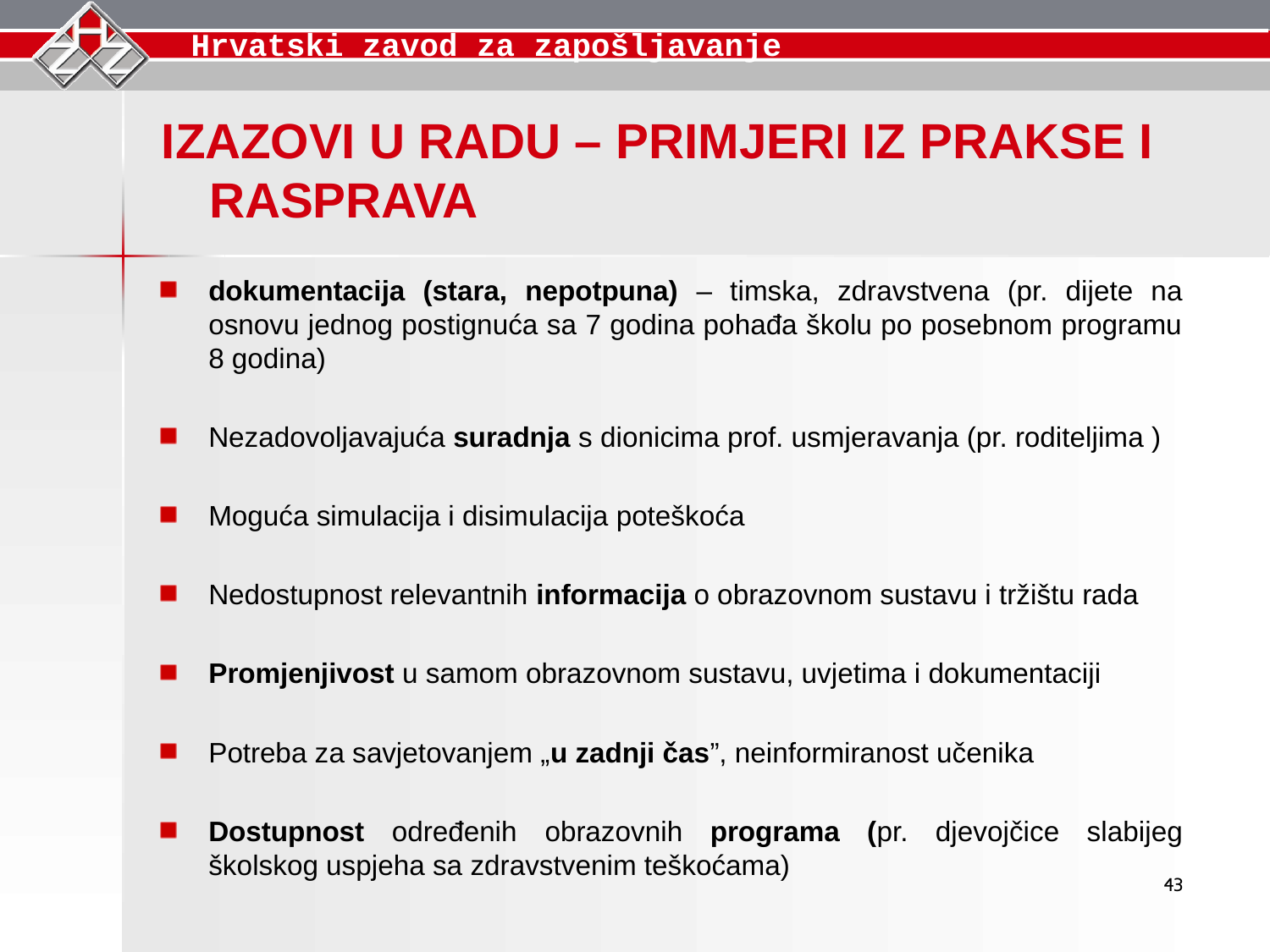

IZAZOVI U RADU – PRIMJERI IZ PRAKSE I RASPRAVA
dokumentacija (stara, nepotpuna) – timska, zdravstvena (pr. dijete na osnovu jednog postignuća sa 7 godina pohađa školu po posebnom programu 8 godina)

Nezadovoljavajuća suradnja s dionicima prof. usmjeravanja (pr. roditeljima )

Moguća simulacija i disimulacija poteškoća

Nedostupnost relevantnih informacija o obrazovnom sustavu i tržištu rada

Promjenjivost u samom obrazovnom sustavu, uvjetima i dokumentaciji

Potreba za savjetovanjem „u zadnji čas”, neinformiranost učenika

Dostupnost određenih obrazovnih programa (pr. djevojčice slabijeg školskog uspjeha sa zdravstvenim teškoćama)

43